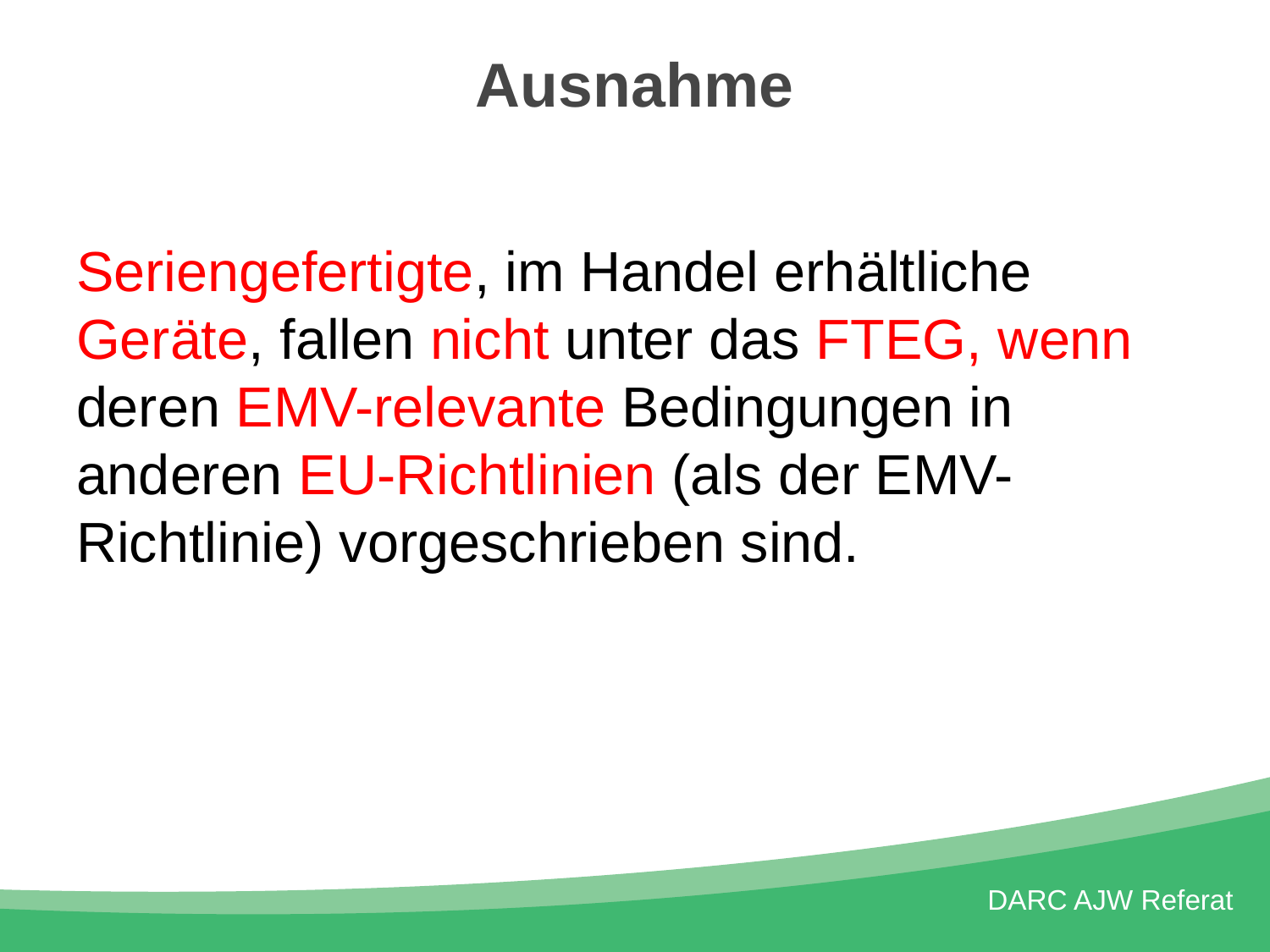

# Ausnahme

Seriengefertigte, im Handel erhältliche Geräte, fallen nicht unter das FTEG, wenn deren EMV-relevante Bedingungen in anderen EU-Richtlinien (als der EMV-Richtlinie) vorgeschrieben sind.